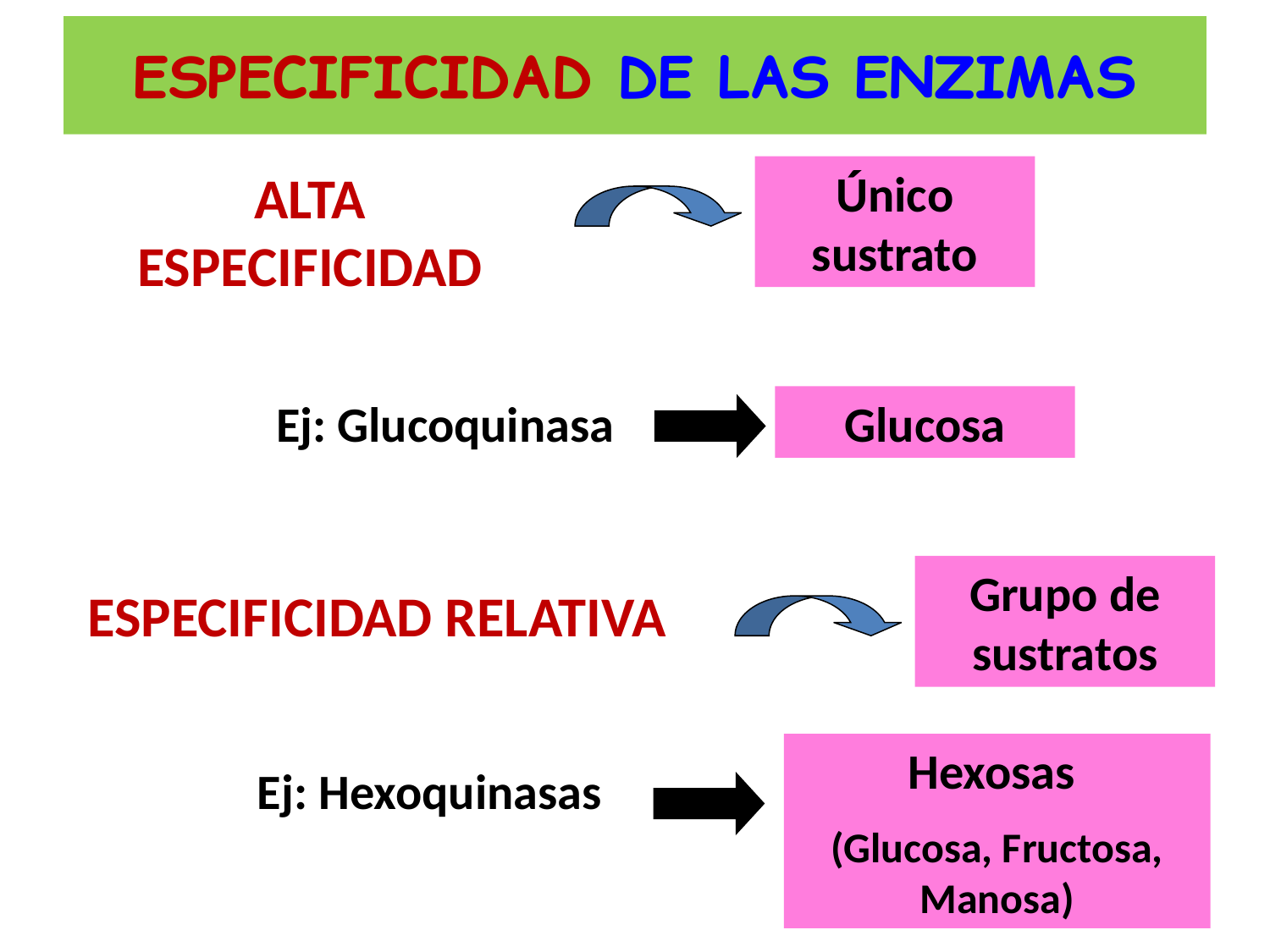

# ESPECIFICIDAD DE LAS ENZIMAS
ALTA ESPECIFICIDAD
Único sustrato

Glucosa
Ej: Glucoquinasa

Grupo de sustratos
ESPECIFICIDAD RELATIVA

Hexosas
(Glucosa, Fructosa, Manosa)
Ej: Hexoquinasas